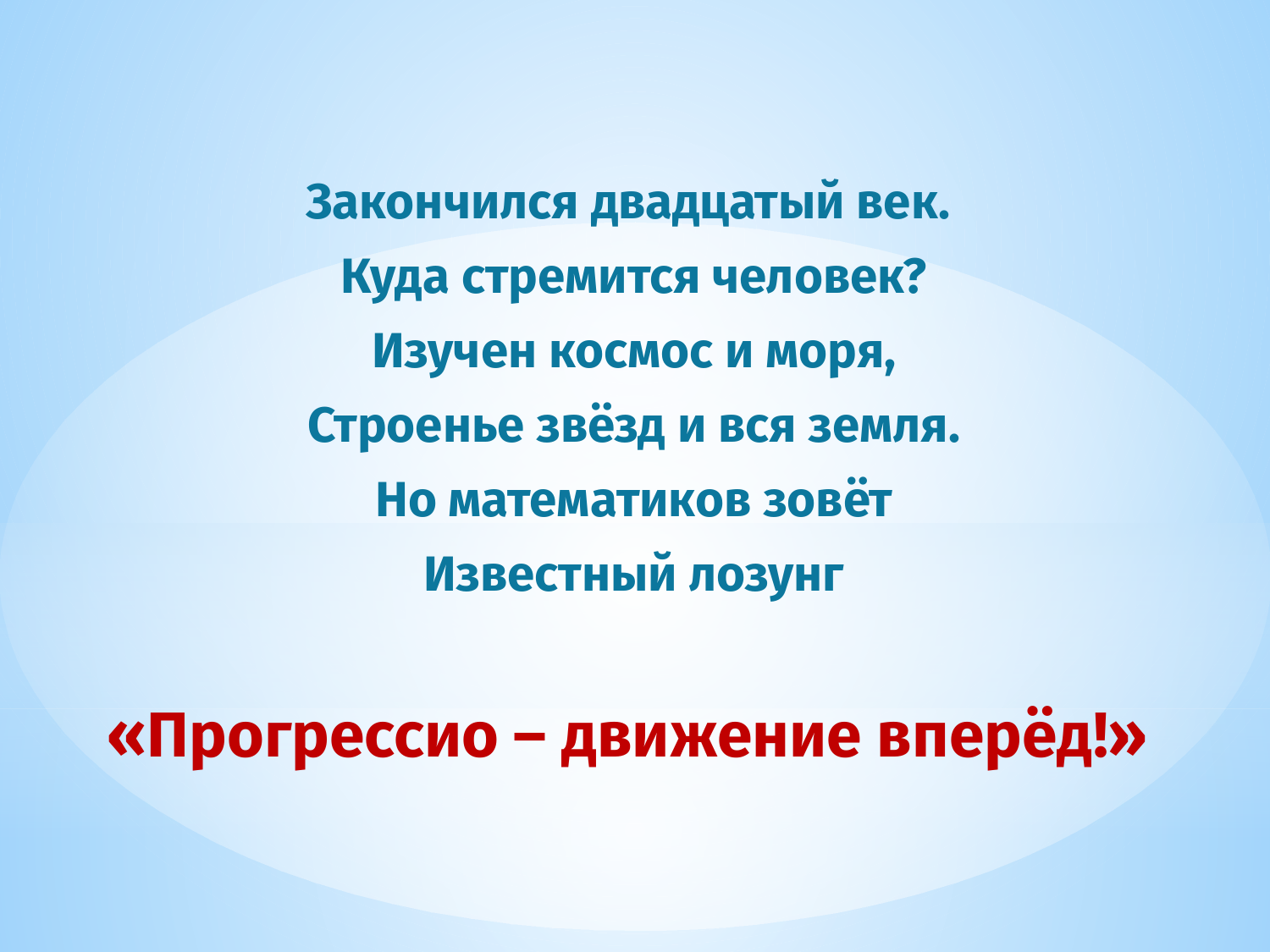

Закончился двадцатый век.
 Куда стремится человек?
 Изучен космос и моря,
 Строенье звёзд и вся земля.
 Но математиков зовёт
 Известный лозунг

«Прогрессио – движение вперёд!»